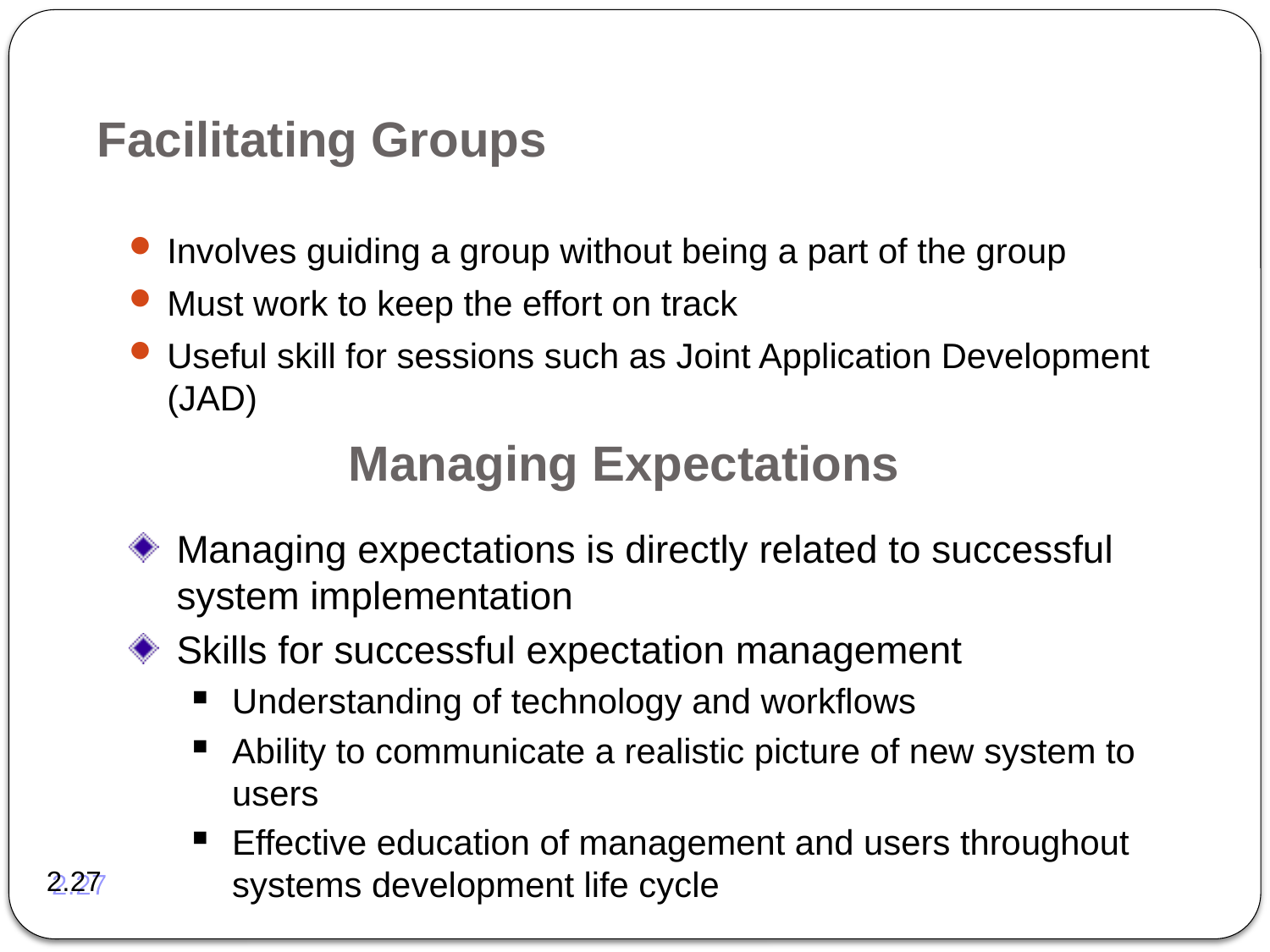

# Facilitating Groups
Involves guiding a group without being a part of the group
Must work to keep the effort on track
Useful skill for sessions such as Joint Application Development (JAD)
Managing Expectations
Managing expectations is directly related to successful system implementation
Skills for successful expectation management
Understanding of technology and workflows
Ability to communicate a realistic picture of new system to users
Effective education of management and users throughout systems development life cycle

2.27